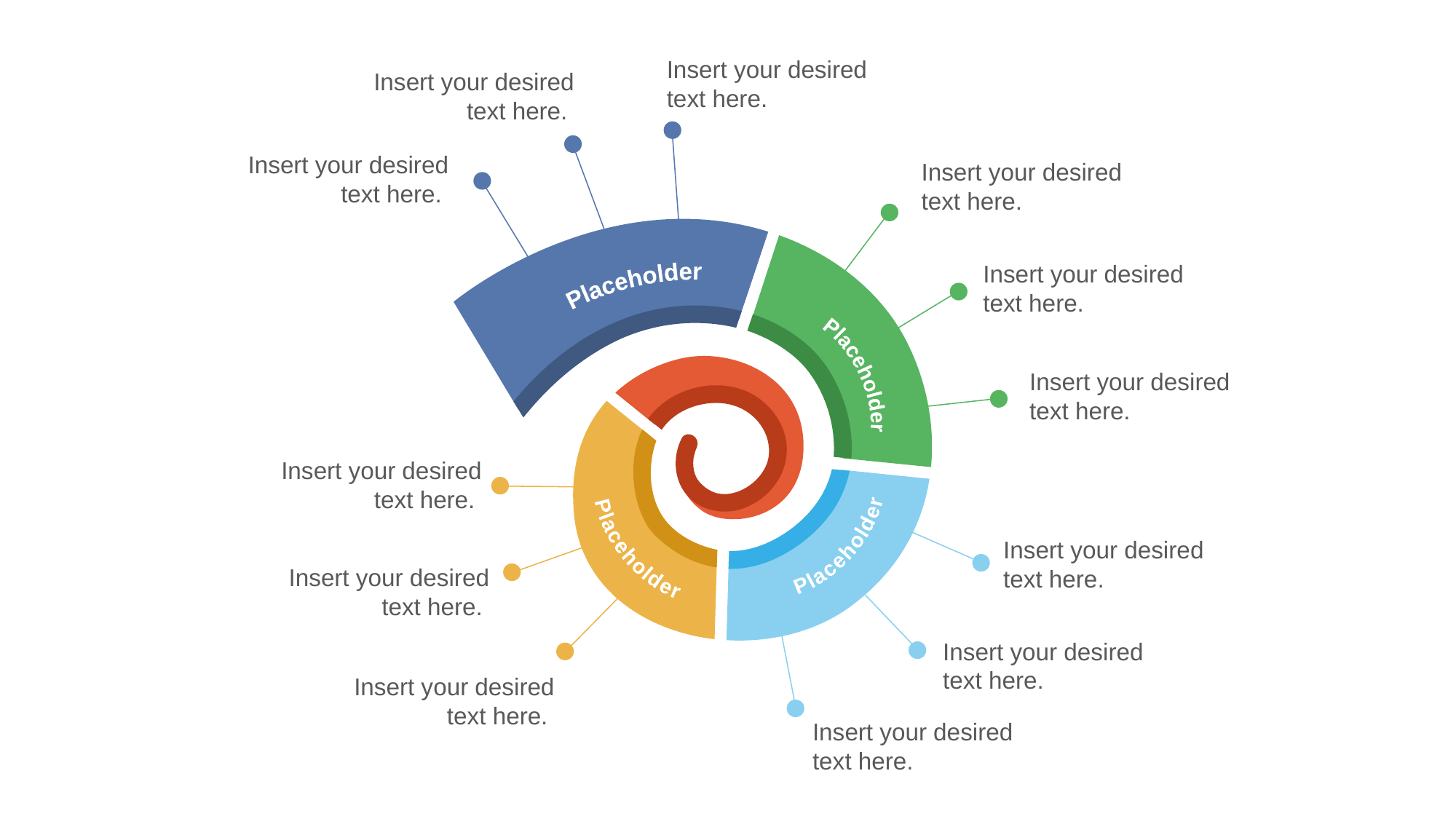

Insert your desired text here.
Insert your desired text here.

Insert your desired text here.
Insert your desired text here.

Insert your desired text here.

Placeholder

Placeholder
Insert your desired text here.

Insert your desired text here.

Placeholder
Placeholder

Insert your desired text here.
Insert your desired text here.

Insert your desired text here.

Insert your desired text here.
Insert your desired text here.